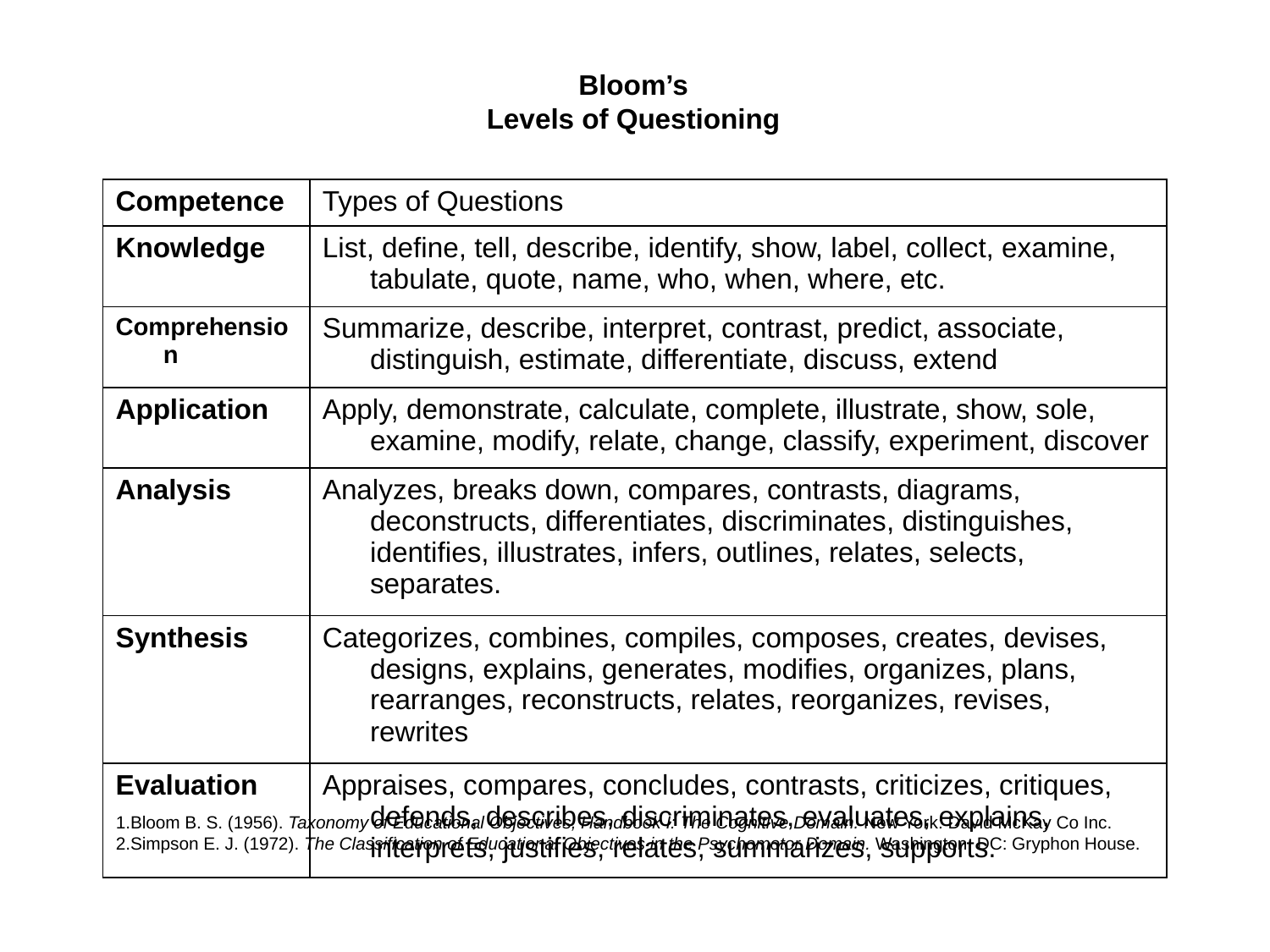

Bloom’s
Levels of Questioning

| Competence | Types of Questions |
| --- | --- |
| Knowledge | List, define, tell, describe, identify, show, label, collect, examine, tabulate, quote, name, who, when, where, etc. |
| Comprehension | Summarize, describe, interpret, contrast, predict, associate, distinguish, estimate, differentiate, discuss, extend |
| Application | Apply, demonstrate, calculate, complete, illustrate, show, sole, examine, modify, relate, change, classify, experiment, discover |
| Analysis | Analyzes, breaks down, compares, contrasts, diagrams, deconstructs, differentiates, discriminates, distinguishes, identifies, illustrates, infers, outlines, relates, selects, separates. |
| Synthesis | Categorizes, combines, compiles, composes, creates, devises, designs, explains, generates, modifies, organizes, plans, rearranges, reconstructs, relates, reorganizes, revises, rewrites |
| Evaluation | Appraises, compares, concludes, contrasts, criticizes, critiques, defends, describes, discriminates, evaluates, explains, interprets, justifies, relates, summarizes, supports. |
Bloom B. S. (1956). Taxonomy of Educational Objectives, Handbook I: The Cognitive Domain. New York: David McKay Co Inc.
Simpson E. J. (1972). The Classification of Educational Objectives in the Psychomotor Domain. Washington, DC: Gryphon House.